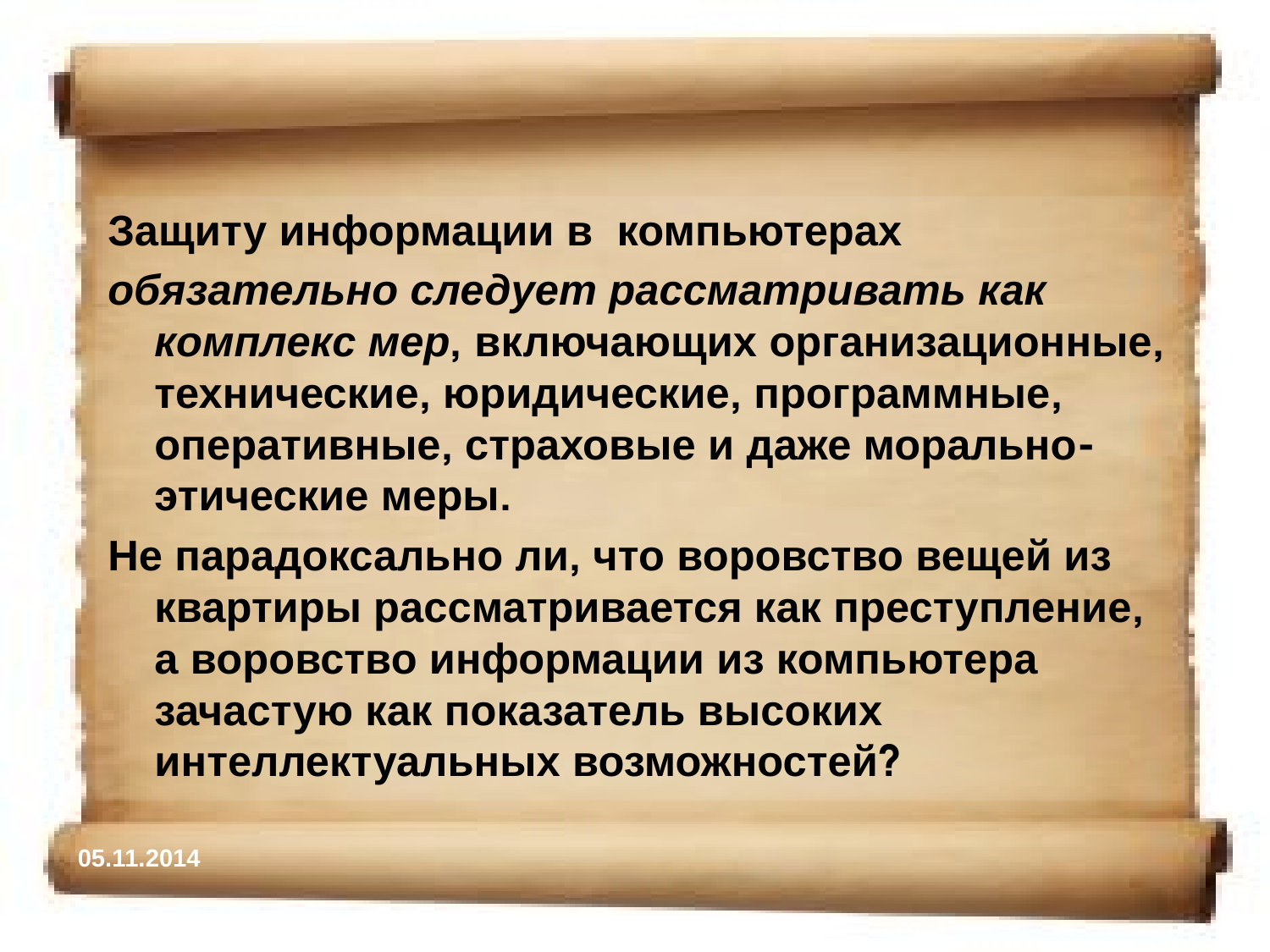

Защиту информации в  компьютерах
обязательно следует рассматривать как комплекс мер, включающих организационные, технические, юридические, программные, оперативные, страховые и даже морально-этические меры.
Не парадоксально ли, что воровство вещей из квартиры рассматривается как преступление, а воровство информации из компьютера зачастую как показатель высоких интеллектуальных возможностей?
05.11.2014